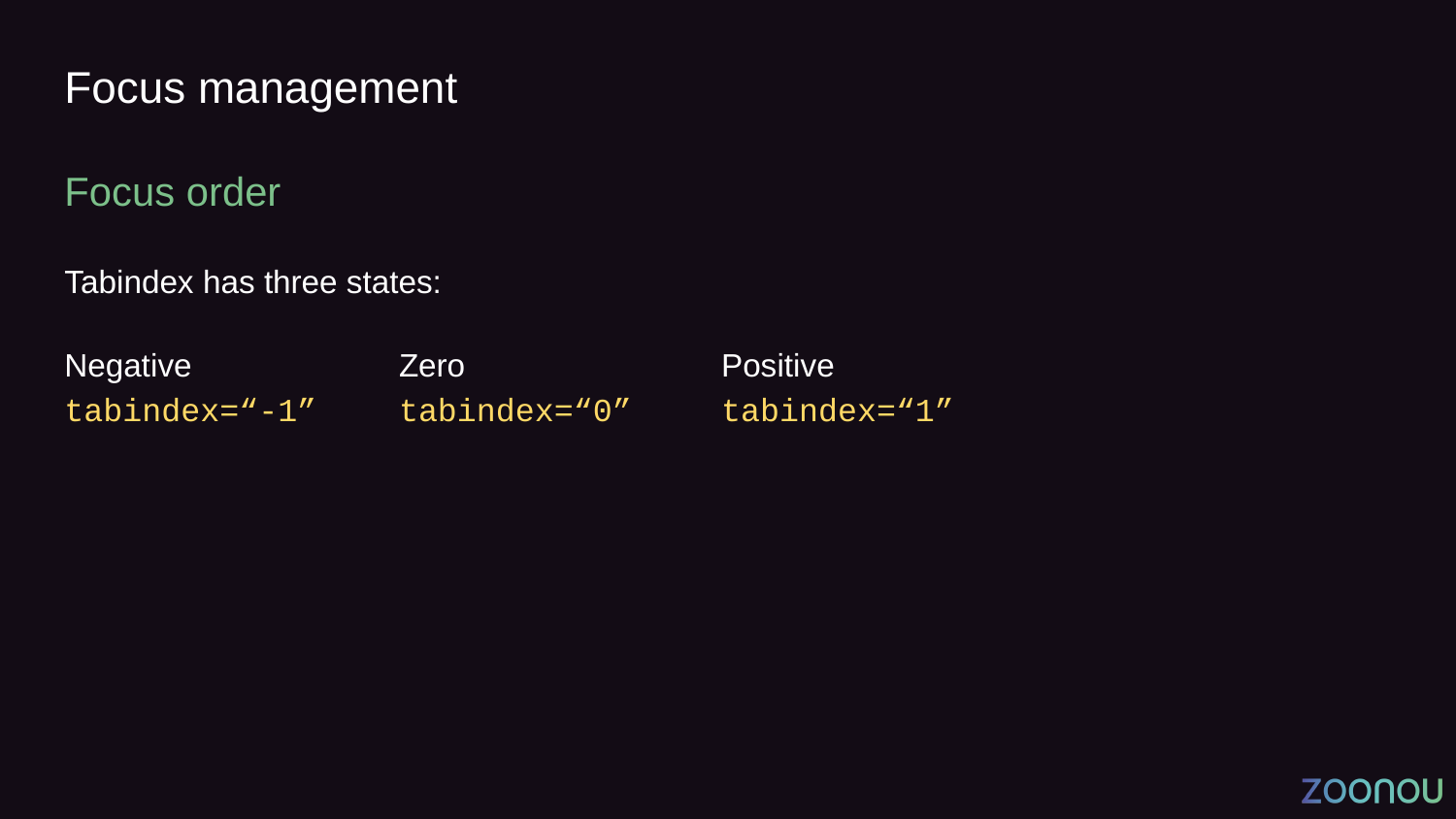

# Focus management

Focus order

Tabindex has three states:
Negative
tabindex=“-1”

Zero
tabindex=“0”

Positive
tabindex=“1”